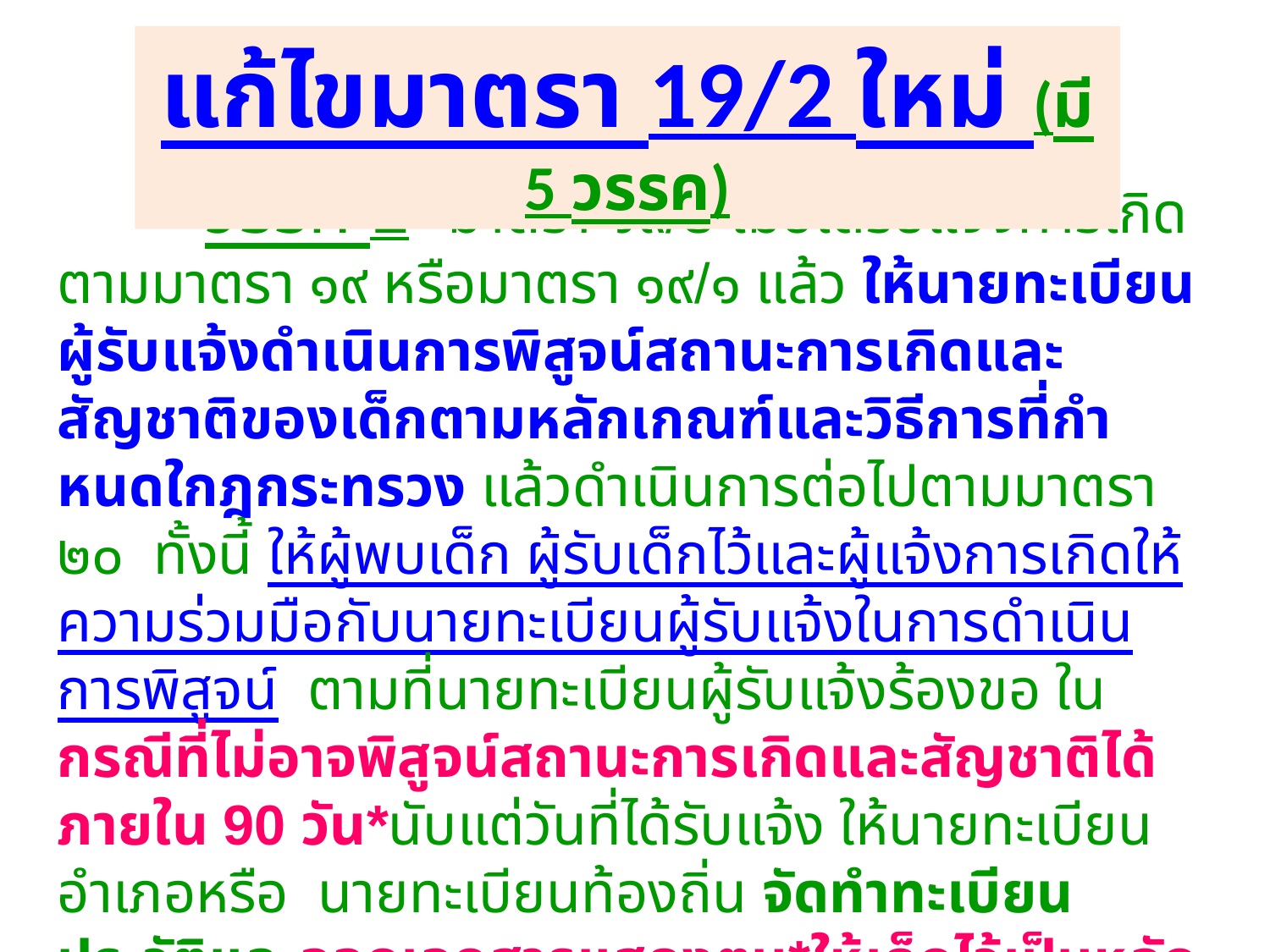

แก้ไขมาตรา 19/2 ใหม่ (มี 5 วรรค)
        วรรค 1 “มาตรา ๑๙/๒ เมื่อได้รับแจ้งการเกิดตามมาตรา ๑๙ หรือมาตรา ๑๙/๑ แล้ว ให้นายทะเบียนผู้รับแจ้งดำเนินการพิสูจน์สถานะการเกิดและสัญชาติของเด็กตามหลักเกณฑ์และวิธีการที่กำหนดใกฎกระทรวง แล้วดำเนินการต่อไปตามมาตรา ๒๐  ทั้งนี้ ให้ผู้พบเด็ก ผู้รับเด็กไว้และผู้แจ้งการเกิดให้ความร่วมมือกับนายทะเบียนผู้รับแจ้งในการดำเนินการพิสูจน์  ตามที่นายทะเบียนผู้รับแจ้งร้องขอ ในกรณีที่ไม่อาจพิสูจน์สถานะการเกิดและสัญชาติได้ภายใน 90 วัน*นับแต่วันที่ได้รับแจ้ง ให้นายทะเบียนอำเภอหรือ  นายทะเบียนท้องถิ่น จัดทำทะเบียนประวัติและออกเอกสารแสดงตน*ให้เด็กไว้เป็นหลักฐาน เว้นแต่ เด็กนั้นมีอายุครบ 5 ปีแล้ว ให้นายทะเบียนอำเภอหรือนายทะเบียนท้องถิ่น ออกบัตรประจำตัวให้แทน ตามระเบียบและภายในระยะเวลาที่ผู้อำนวยการทะเบียนกลางกำหนด